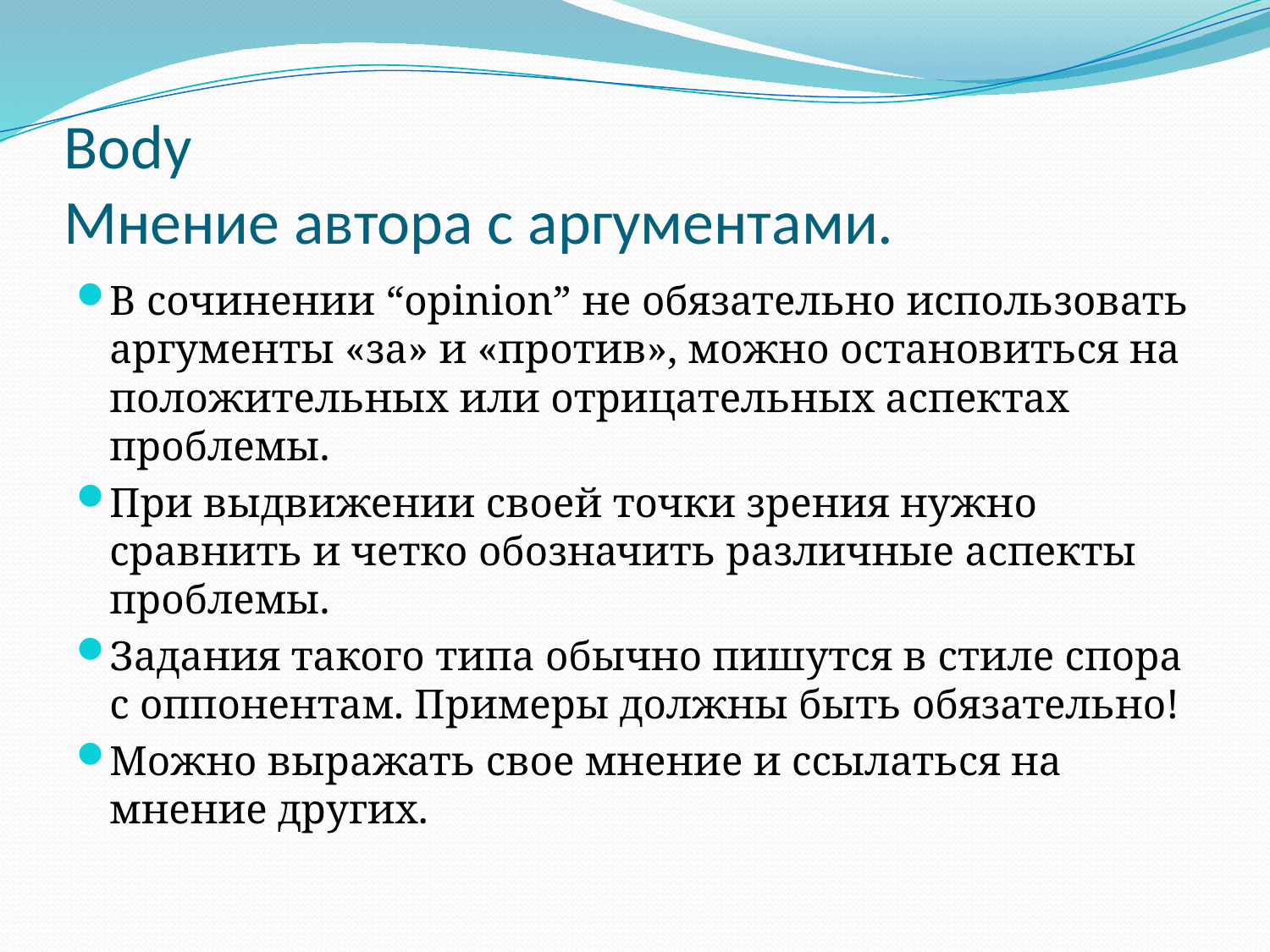

# Body Мнение автора с аргументами.
В сочинении “opinion” не обязательно использовать аргументы «за» и «против», можно остановиться на положительных или отрицательных аспектах проблемы.
При выдвижении своей точки зрения нужно сравнить и четко обозначить различные аспекты проблемы.
Задания такого типа обычно пишутся в стиле спора с оппонентам. Примеры должны быть обязательно!
Можно выражать свое мнение и ссылаться на мнение других.